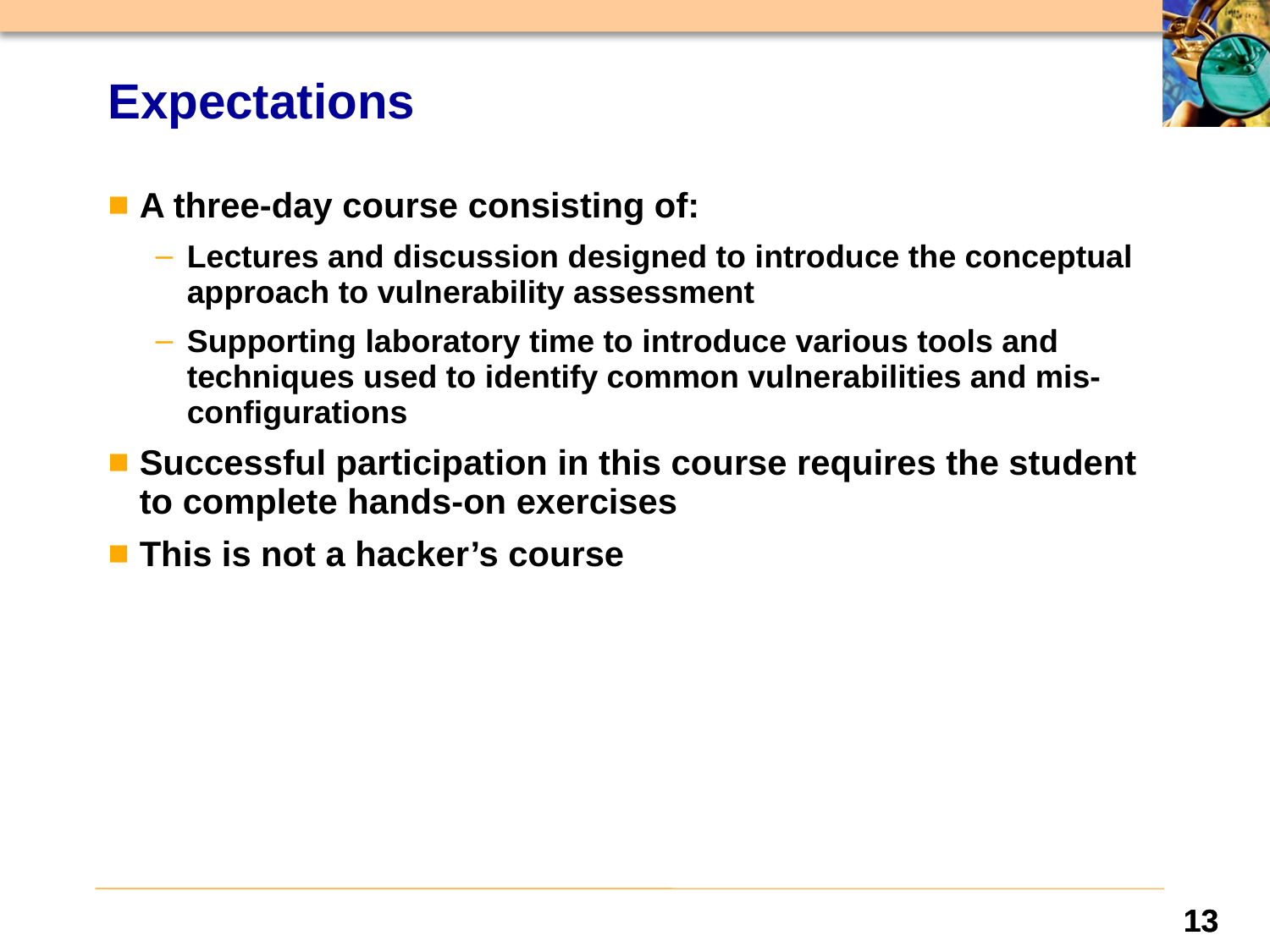

# Expectations
A three-day course consisting of:
Lectures and discussion designed to introduce the conceptual approach to vulnerability assessment
Supporting laboratory time to introduce various tools and techniques used to identify common vulnerabilities and mis-configurations
Successful participation in this course requires the student to complete hands-on exercises
This is not a hacker’s course

13